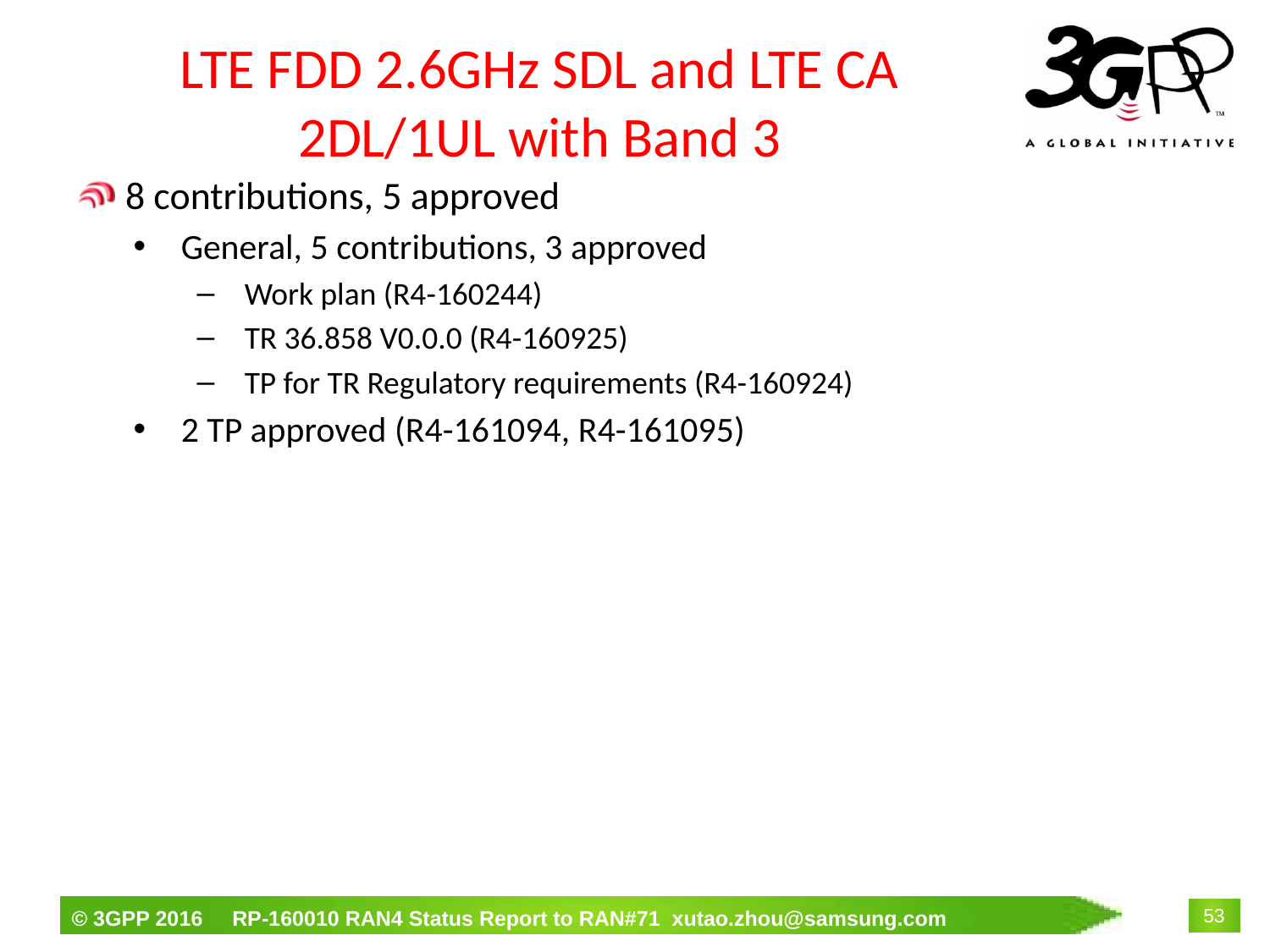

# LTE FDD 2.6GHz SDL and LTE CA 2DL/1UL with Band 3
8 contributions, 5 approved
General, 5 contributions, 3 approved
Work plan (R4-160244)
TR 36.858 V0.0.0 (R4-160925)
TP for TR Regulatory requirements (R4-160924)
2 TP approved (R4-161094, R4-161095)